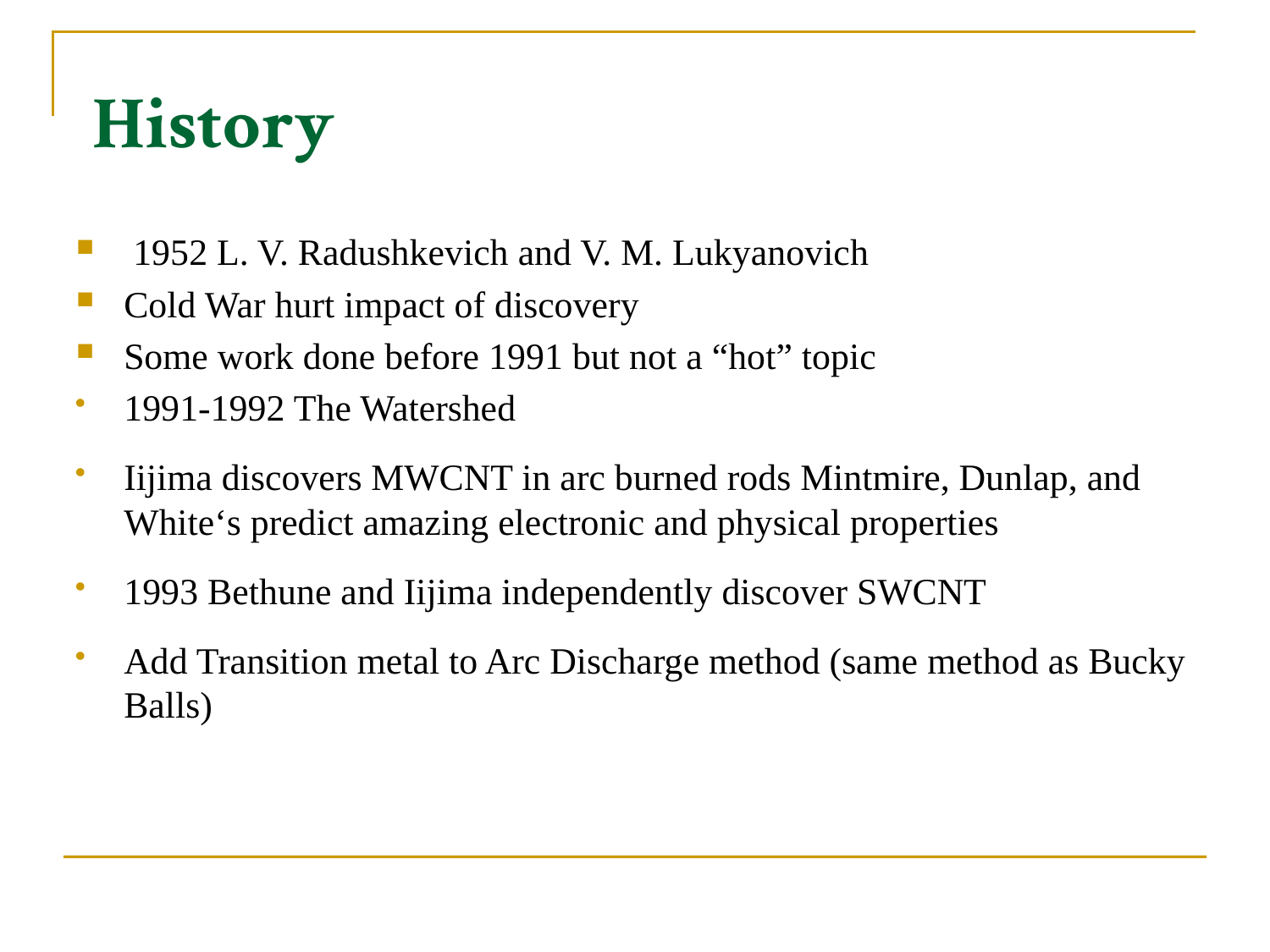

History
 1952 L. V. Radushkevich and V. M. Lukyanovich
Cold War hurt impact of discovery
Some work done before 1991 but not a “hot” topic
1991-1992 The Watershed
Iijima discovers MWCNT in arc burned rods Mintmire, Dunlap, and White‘s predict amazing electronic and physical properties
1993 Bethune and Iijima independently discover SWCNT
Add Transition metal to Arc Discharge method (same method as Bucky Balls)